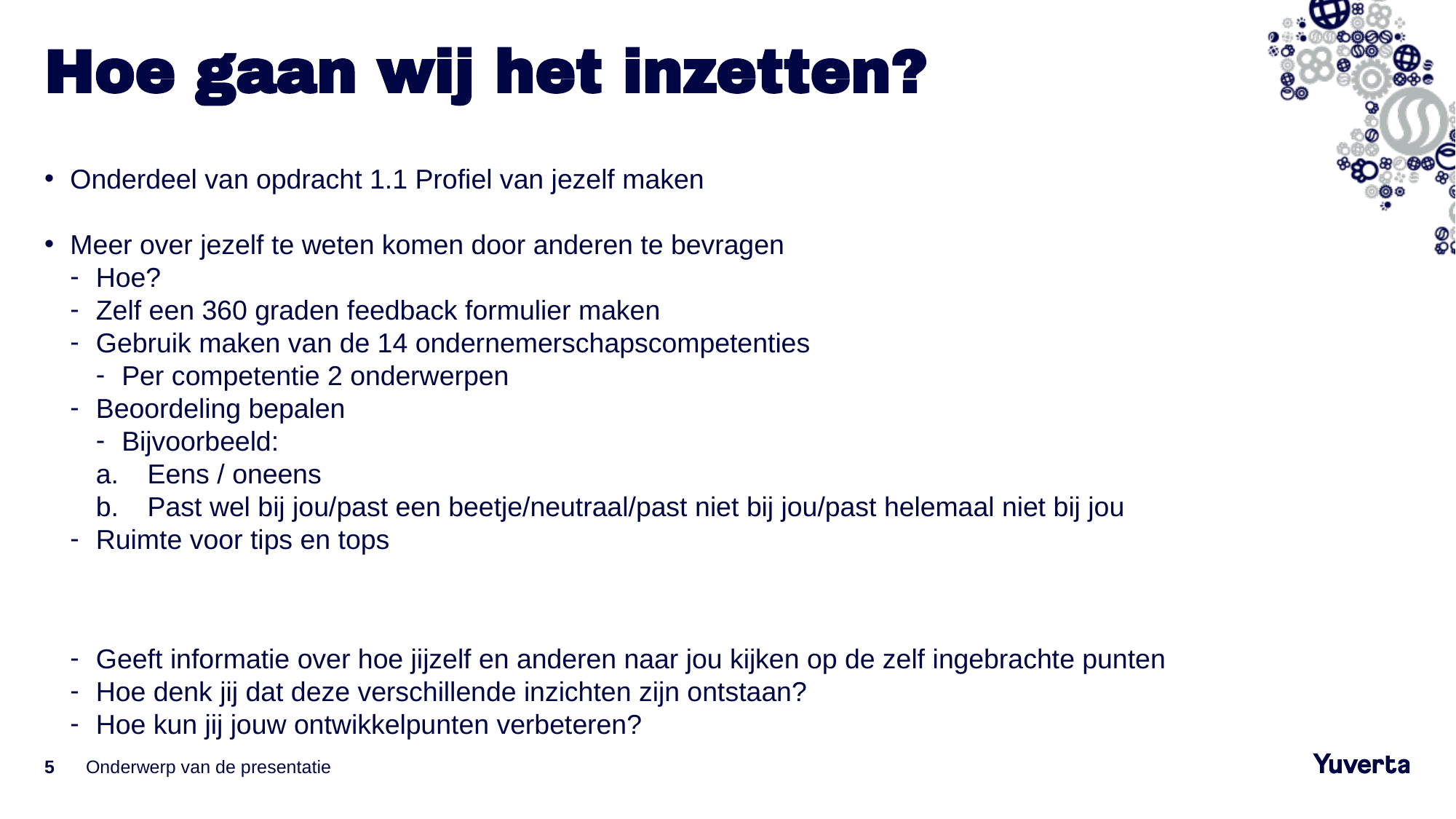

# Hoe gaan wij het inzetten?
Onderdeel van opdracht 1.1 Profiel van jezelf maken
Meer over jezelf te weten komen door anderen te bevragen
Hoe?
Zelf een 360 graden feedback formulier maken
Gebruik maken van de 14 ondernemerschapscompetenties
Per competentie 2 onderwerpen
Beoordeling bepalen
Bijvoorbeeld:
Eens / oneens
Past wel bij jou/past een beetje/neutraal/past niet bij jou/past helemaal niet bij jou
Ruimte voor tips en tops

Geeft informatie over hoe jijzelf en anderen naar jou kijken op de zelf ingebrachte punten
Hoe denk jij dat deze verschillende inzichten zijn ontstaan?
Hoe kun jij jouw ontwikkelpunten verbeteren?
5
Onderwerp van de presentatie
31-1-2022